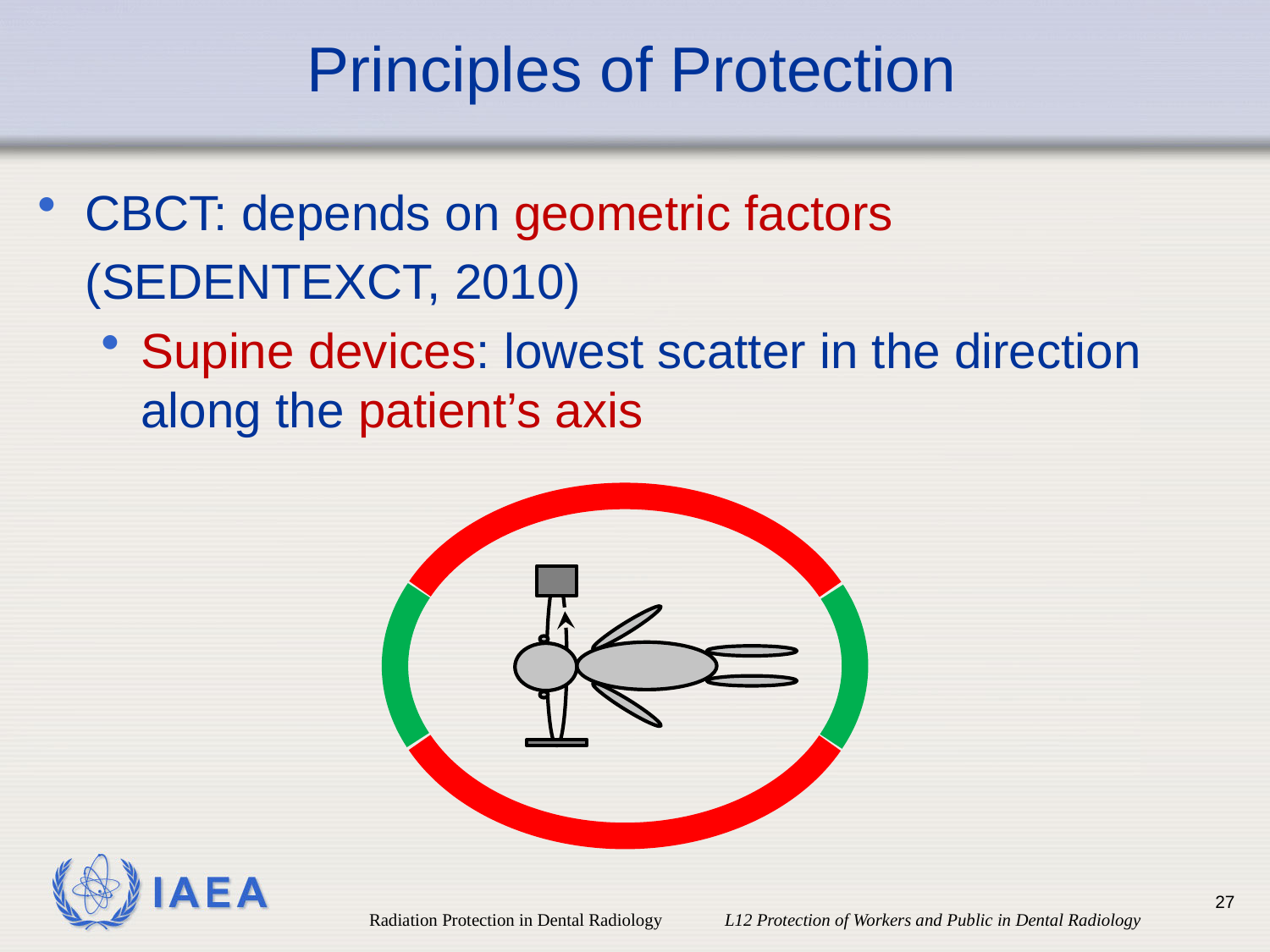

# Principles of Protection
CBCT: depends on geometric factors
	(SEDENTEXCT, 2010)
Supine devices: lowest scatter in the direction along the patient’s axis

27
Radiation Protection in Dental Radiology              L12 Protection of Workers and Public in Dental Radiology